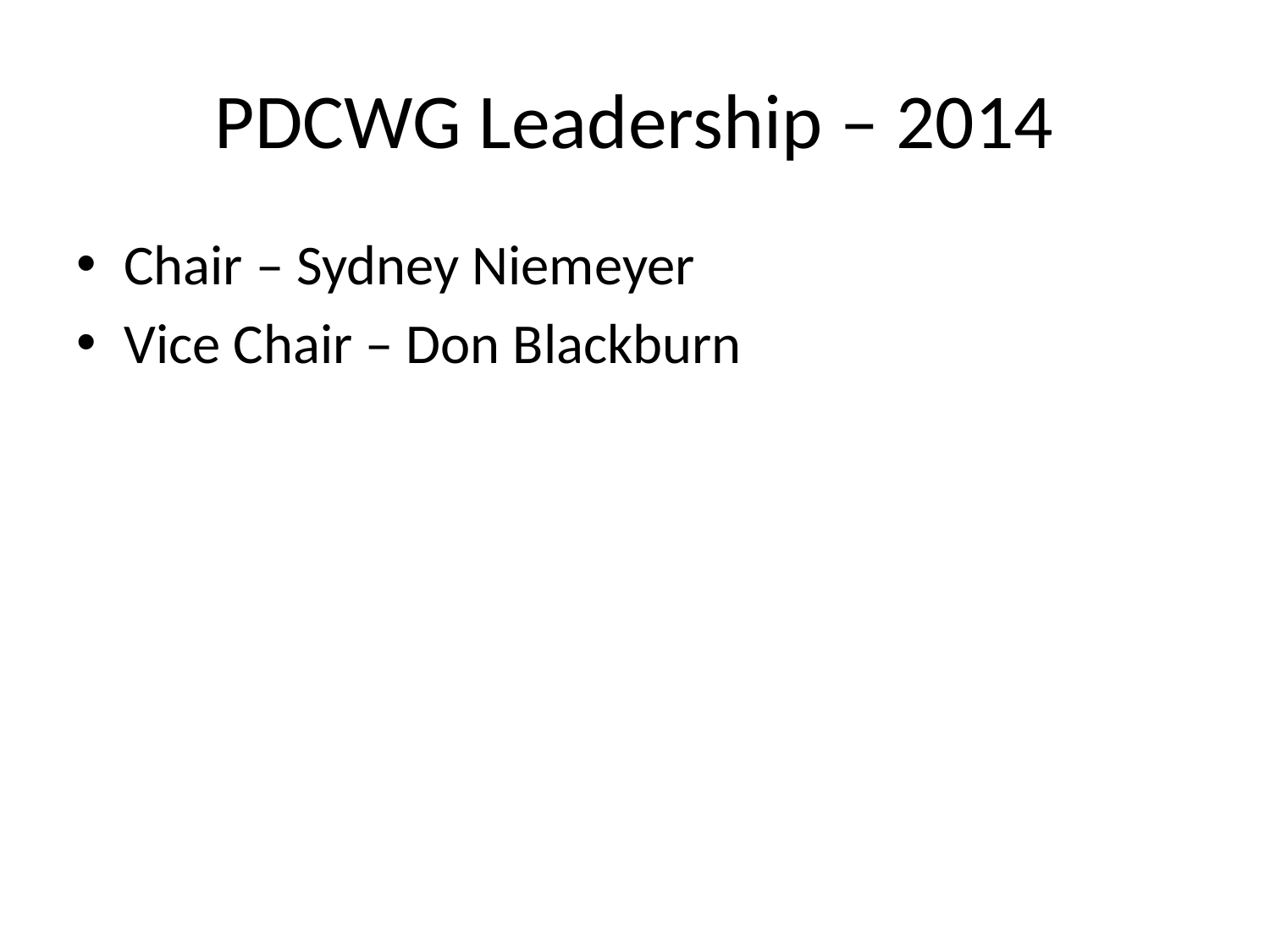

# PDCWG Leadership – 2014
Chair – Sydney Niemeyer
Vice Chair – Don Blackburn